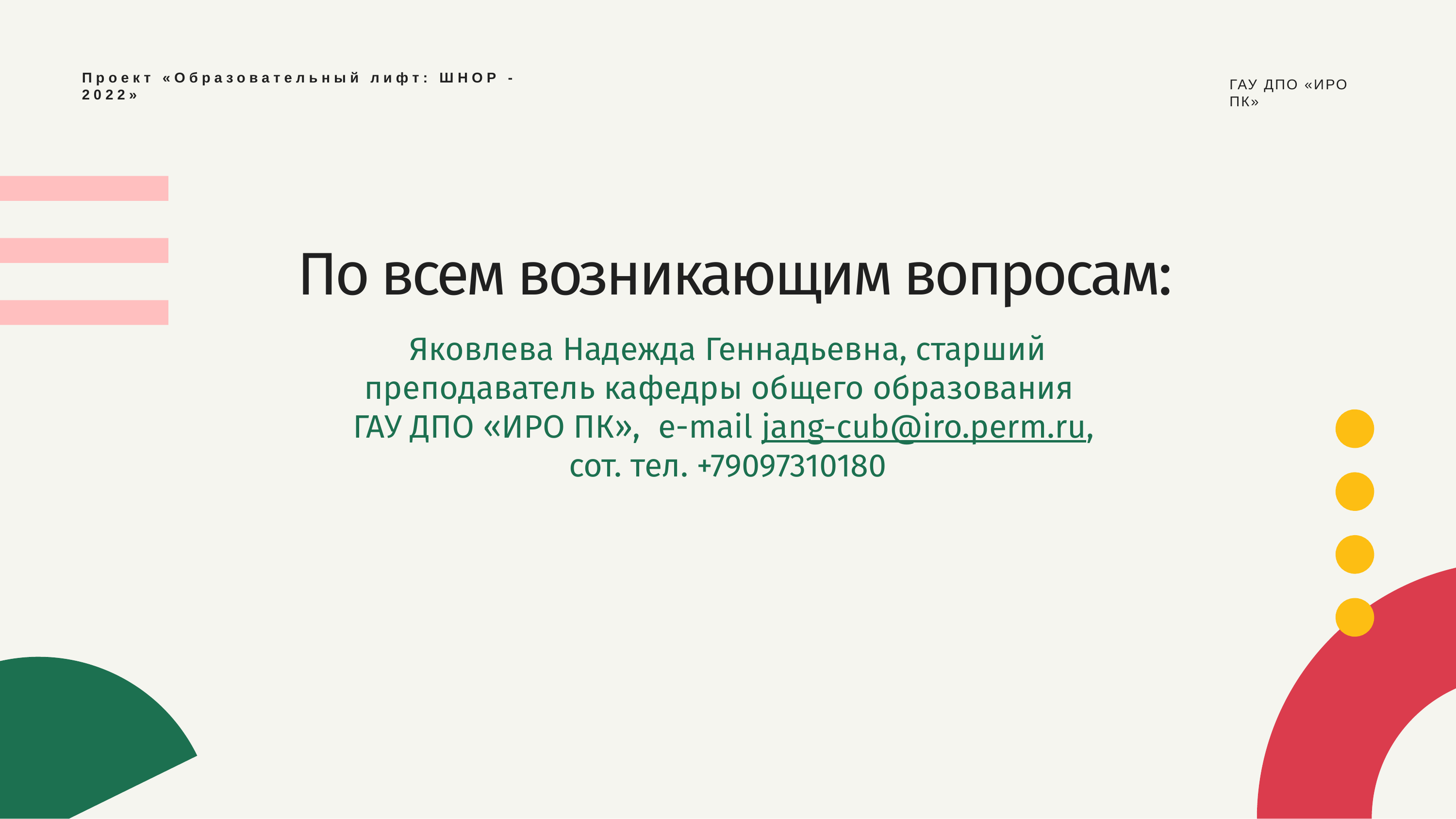

Проект «Образовательный лифт: ШНОР - 2022»
ГАУ ДПО «ИРО ПК»

# По всем возникающим вопросам:

Яковлева Надежда Геннадьевна, старший преподаватель кафедры общего образования
ГАУ ДПО «ИРО ПК»,  e-mail jang-cub@iro.perm.ru,
сот. тел. +79097310180